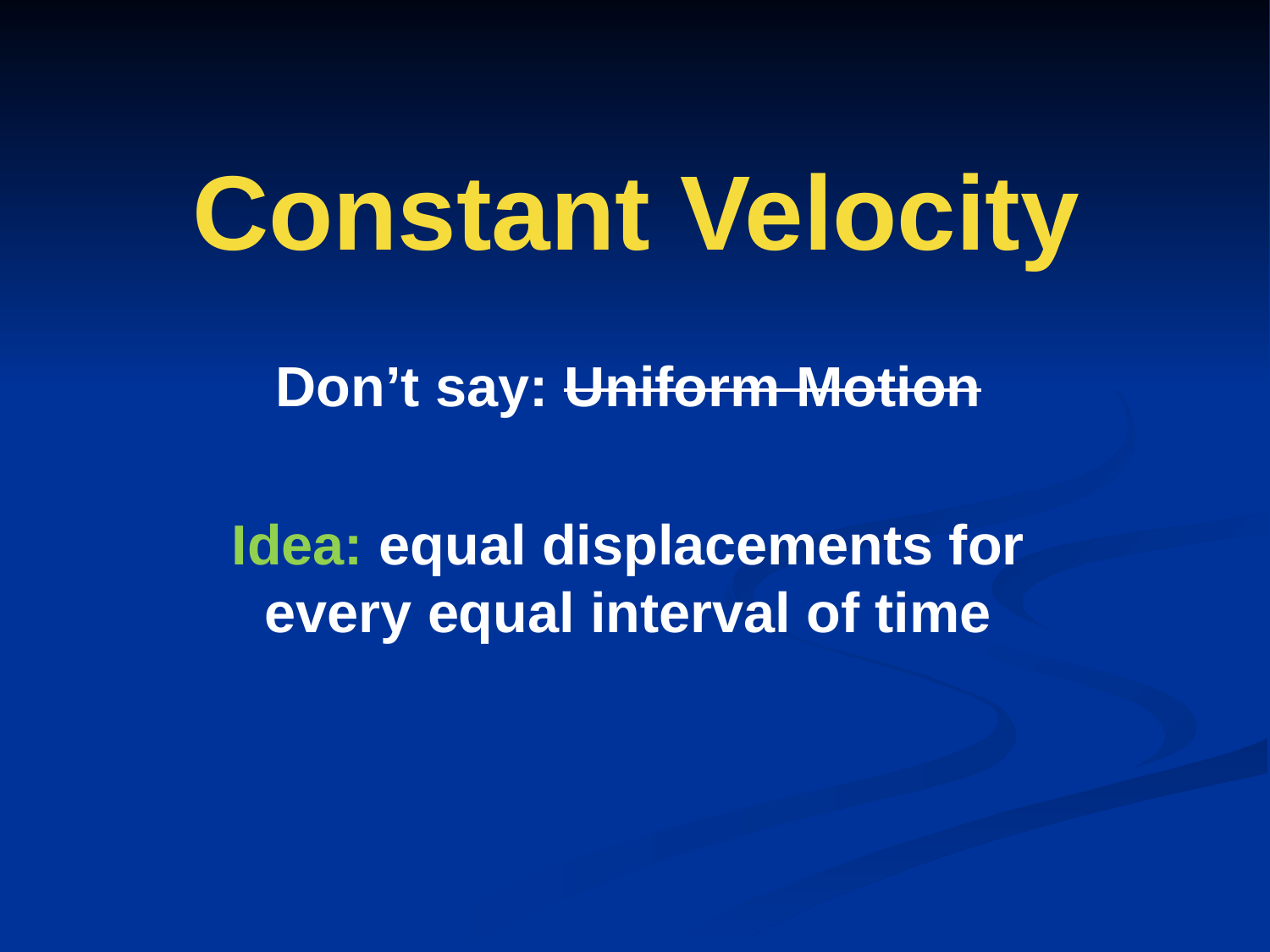

# Constant Velocity
Don’t say: Uniform Motion

Idea: equal displacements for every equal interval of time